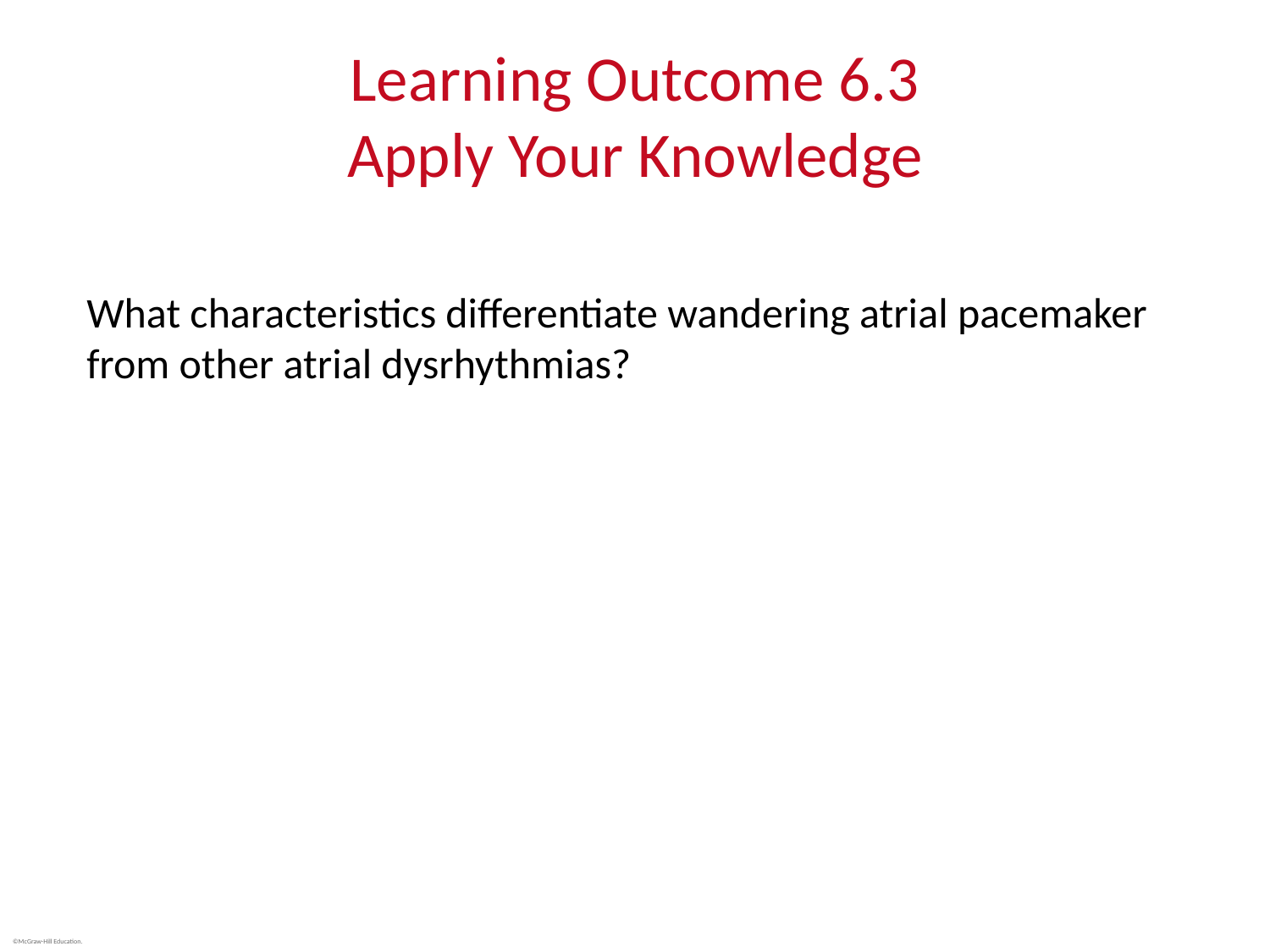

# Learning Outcome 6.3 Apply Your Knowledge
What characteristics differentiate wandering atrial pacemaker from other atrial dysrhythmias?